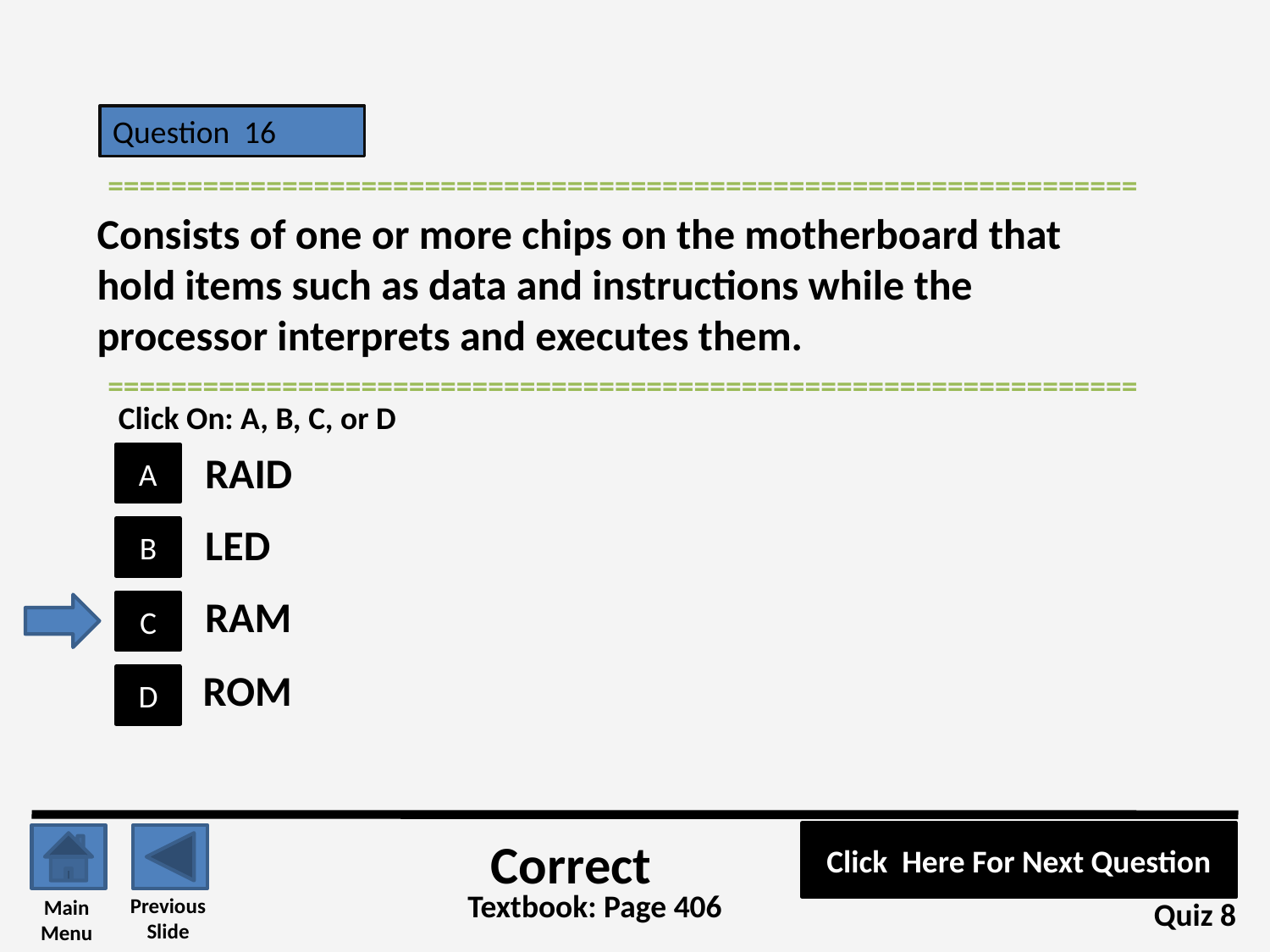

Question  16
=================================================================
Consists of one or more chips on the motherboard that hold items such as data and instructions while the processor interprets and executes them.
=================================================================
Click On: A, B, C, or D
RAID
A

LED
B

RAM
C

ROM
D
Click  Here For Next Question

Correct
Textbook: Page 406
Previous
Slide
Main
Menu
Quiz 8